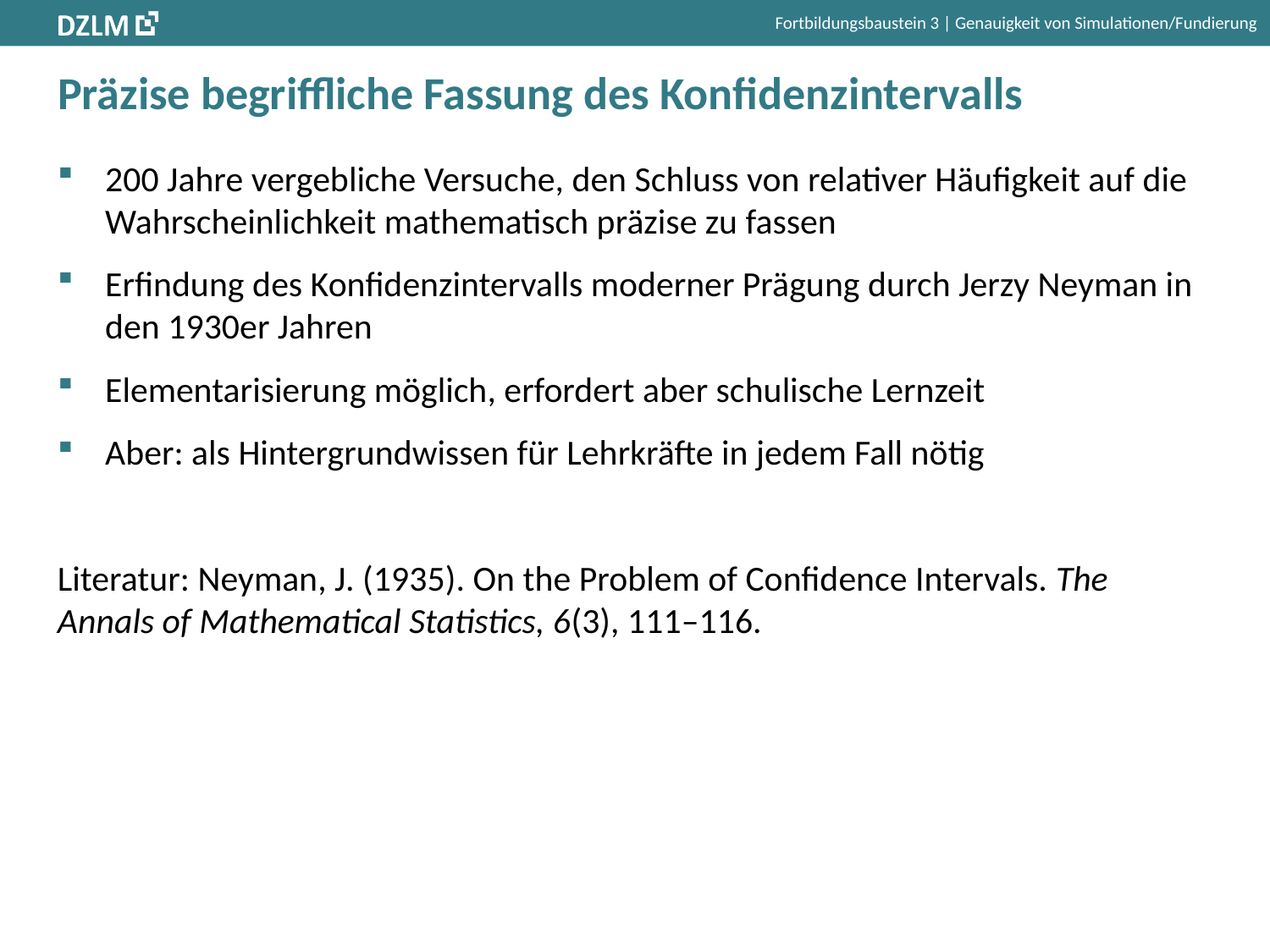

# Präzise begriffliche Fassung des Konfidenzintervalls
200 Jahre vergebliche Versuche, den Schluss von relativer Häufigkeit auf die Wahrscheinlichkeit mathematisch präzise zu fassen
Erfindung des Konfidenzintervalls moderner Prägung durch Jerzy Neyman in den 1930er Jahren
Elementarisierung möglich, erfordert aber schulische Lernzeit
Aber: als Hintergrundwissen für Lehrkräfte in jedem Fall nötig

Literatur: Neyman, J. (1935). On the Problem of Confidence Intervals. The Annals of Mathematical Statistics, 6(3), 111–116.